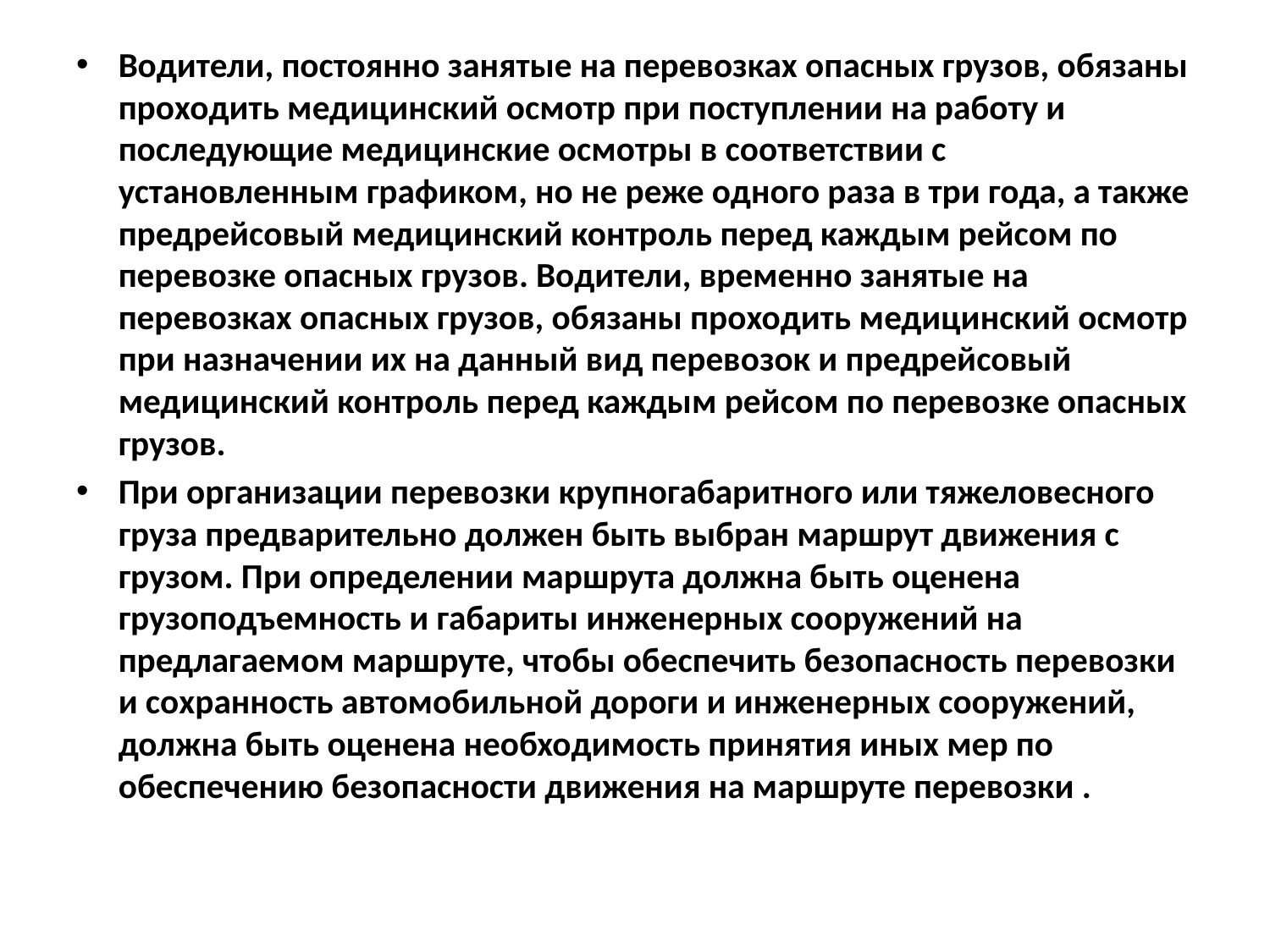

Водители, постоянно занятые на перевозках опасных грузов, обязаны проходить медицинский осмотр при поступлении на работу и последующие медицинские осмотры в соответствии с установленным графиком, но не реже одного раза в три года, а также предрейсовый медицинский контроль перед каждым рейсом по перевозке опасных грузов. Водители, временно занятые на перевозках опасных грузов, обязаны проходить медицинский осмотр при назначении их на данный вид перевозок и предрейсовый медицинский контроль перед каждым рейсом по перевозке опасных грузов.
При организации перевозки крупногабаритного или тяжеловесного груза предварительно должен быть выбран маршрут движения с грузом. При определении маршрута должна быть оценена грузоподъемность и габариты инженерных сооружений на предлагаемом маршруте, чтобы обеспечить безопасность перевозки и сохранность автомобильной дороги и инженерных сооружений, должна быть оценена необходимость принятия иных мер по обеспечению безопасности движения на маршруте перевозки .